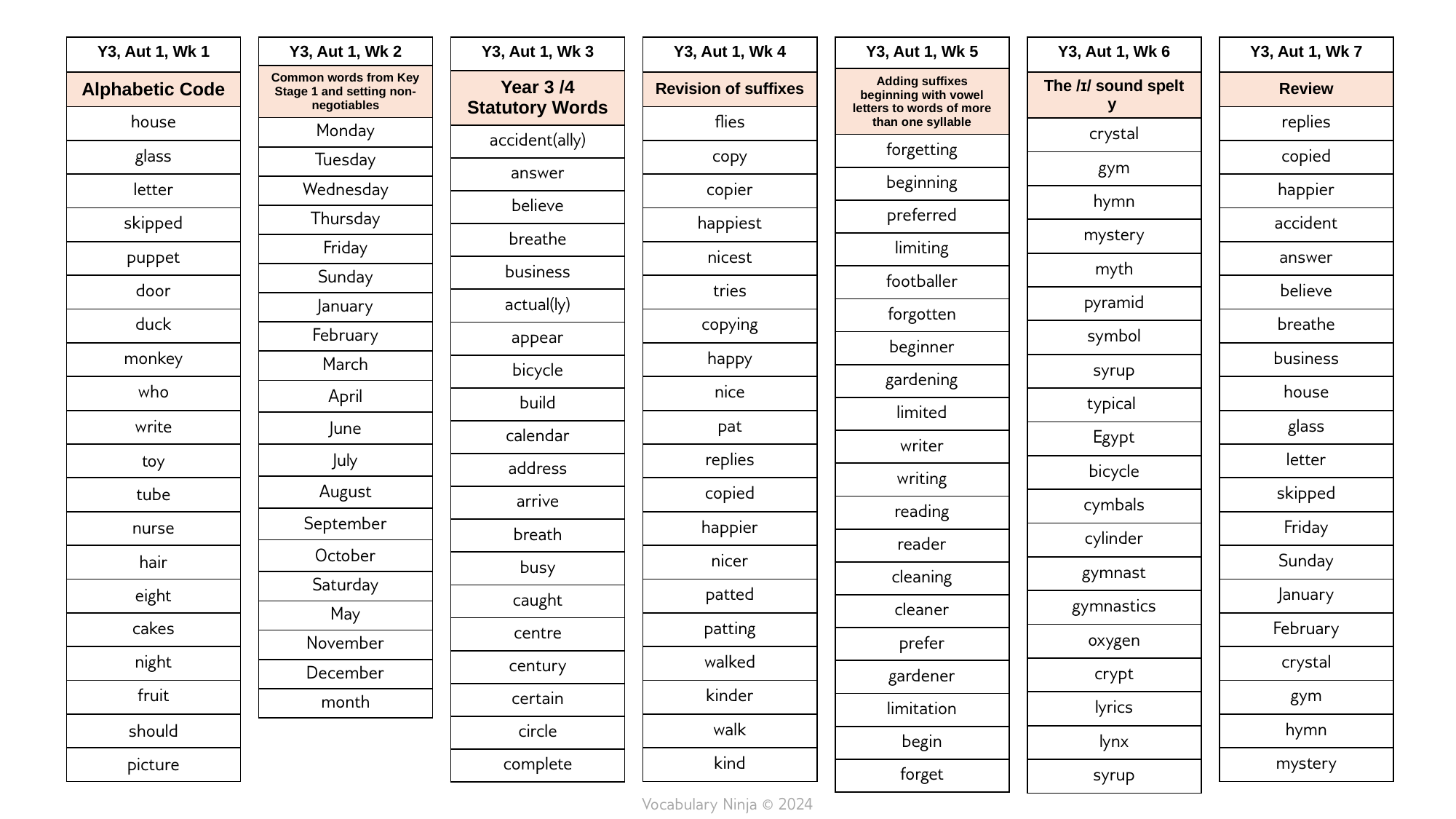

| Y3, Aut 1, Wk 5 |
| --- |
| Adding suffixes beginning with vowel letters to words of more than one syllable |
| forgetting |
| beginning |
| preferred |
| limiting |
| footballer |
| forgotten |
| beginner |
| gardening |
| limited |
| writer |
| writing |
| reading |
| reader |
| cleaning |
| cleaner |
| prefer |
| gardener |
| limitation |
| begin |
| forget |
| Y3, Aut 1, Wk 1 |
| --- |
| Alphabetic Code |
| house |
| glass |
| letter |
| skipped |
| puppet |
| door |
| duck |
| monkey |
| who |
| write |
| toy |
| tube |
| nurse |
| hair |
| eight |
| cakes |
| night |
| fruit |
| should |
| picture |
| Y3, Aut 1, Wk 3 |
| --- |
| Year 3 /4 Statutory Words |
| accident(ally) |
| answer |
| believe |
| breathe |
| business |
| actual(ly) |
| appear |
| bicycle |
| build |
| calendar |
| address |
| arrive |
| breath |
| busy |
| caught |
| centre |
| century |
| certain |
| circle |
| complete |
| Y3, Aut 1, Wk 4 |
| --- |
| Revision of suffixes |
| flies |
| copy |
| copier |
| happiest |
| nicest |
| tries |
| copying |
| happy |
| nice |
| pat |
| replies |
| copied |
| happier |
| nicer |
| patted |
| patting |
| walked |
| kinder |
| walk |
| kind |
| Y3, Aut 1, Wk 6 |
| --- |
| The /ɪ/ sound spelt y |
| crystal |
| gym |
| hymn |
| mystery |
| myth |
| pyramid |
| symbol |
| syrup |
| typical |
| Egypt |
| bicycle |
| cymbals |
| cylinder |
| gymnast |
| gymnastics |
| oxygen |
| crypt |
| lyrics |
| lynx |
| syrup |
| Y3, Aut 1, Wk 7 |
| --- |
| Review |
| replies |
| copied |
| happier |
| accident |
| answer |
| believe |
| breathe |
| business |
| house |
| glass |
| letter |
| skipped |
| Friday |
| Sunday |
| January |
| February |
| crystal |
| gym |
| hymn |
| mystery |
| Y3, Aut 1, Wk 2 |
| --- |
| Common words from Key Stage 1 and setting non-negotiables |
| Monday |
| Tuesday |
| Wednesday |
| Thursday |
| Friday |
| Sunday |
| January |
| February |
| March |
| April |
| June |
| July |
| August |
| September |
| October |
| Saturday |
| May |
| November |
| December |
| month |
Vocabulary Ninja © 2024